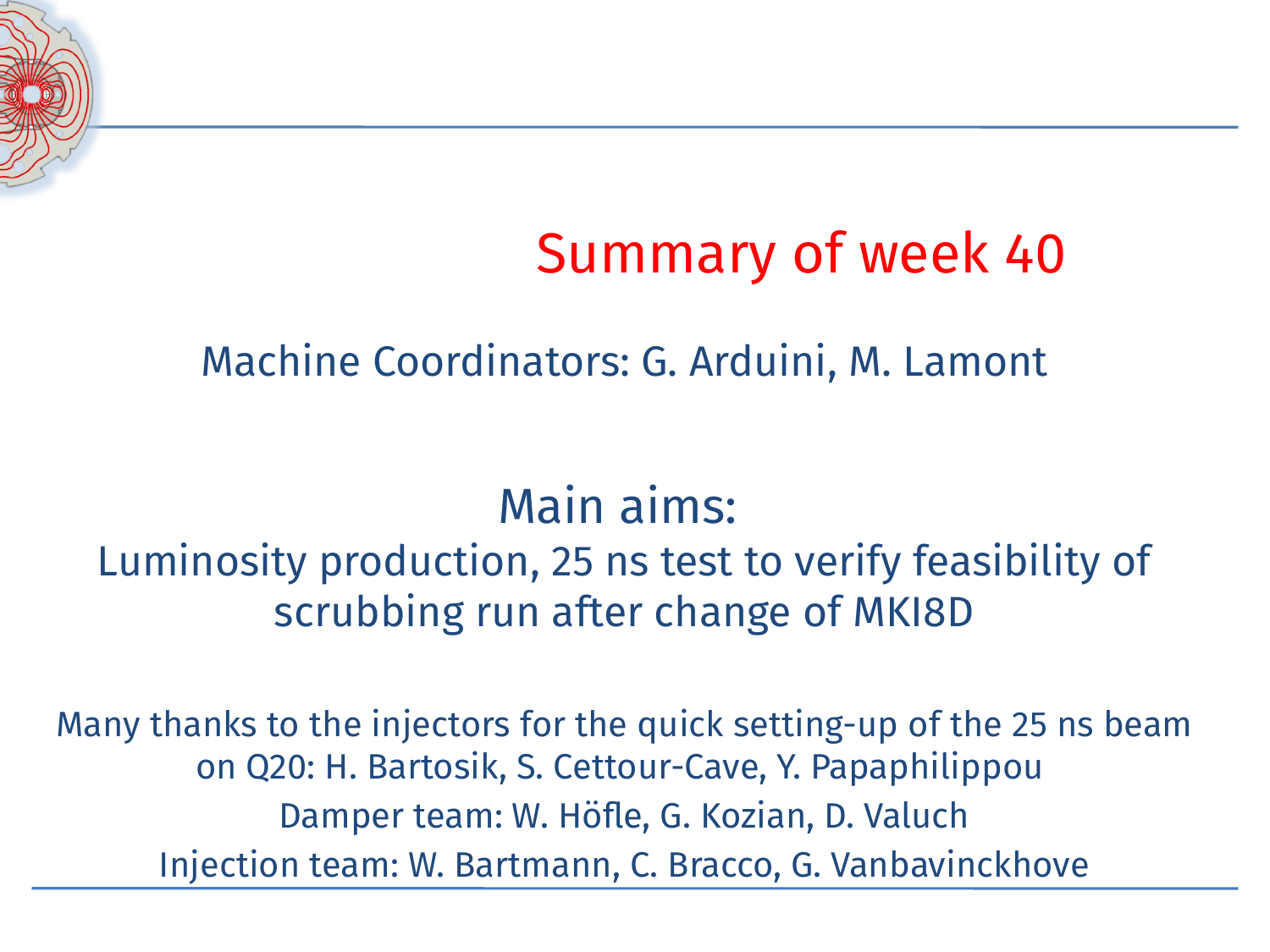

Summary of week 40
Machine Coordinators: G. Arduini, M. Lamont
Main aims:
Luminosity production, 25 ns test to verify feasibility of scrubbing run after change of MKI8D

Many thanks to the injectors for the quick setting-up of the 25 ns beam on Q20: H. Bartosik, S. Cettour-Cave, Y. Papaphilippou
Damper team: W. Höfle, G. Kozian, D. Valuch
Injection team: W. Bartmann, C. Bracco, G. Vanbavinckhove